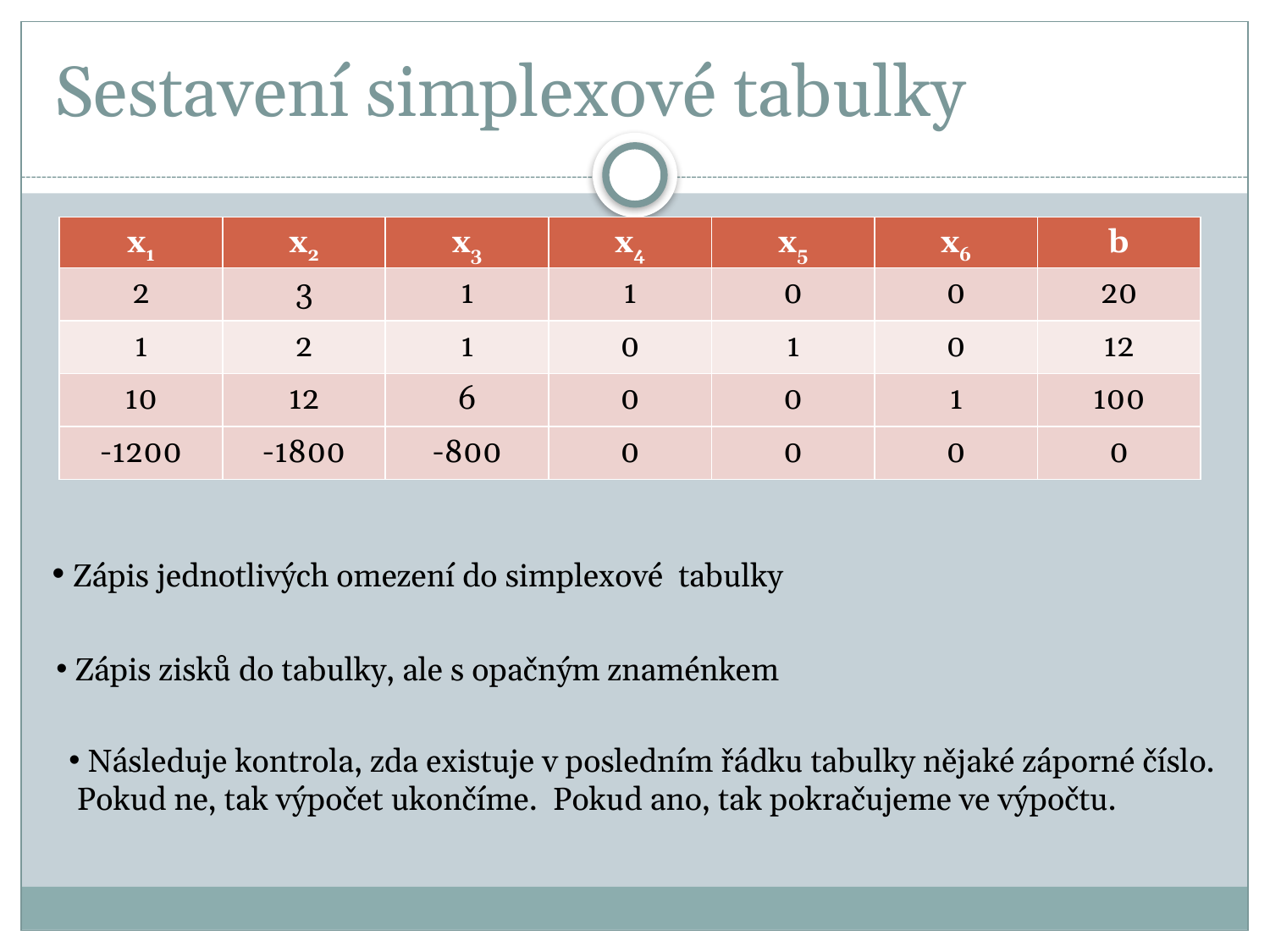

# Sestavení simplexové tabulky
| x1 | x2 | x3 | x4 | x5 | x6 | b |
| --- | --- | --- | --- | --- | --- | --- |
| 2 | 3 | 1 | 1 | 0 | 0 | 20 |
| --- | --- | --- | --- | --- | --- | --- |
| 1 | 2 | 1 | 0 | 1 | 0 | 12 |
| 10 | 12 | 6 | 0 | 0 | 1 | 100 |
| -1200 | -1800 | -800 | 0 | 0 | 0 | 0 |
| --- | --- | --- | --- | --- | --- | --- |
 Zápis jednotlivých omezení do simplexové  tabulky
 Zápis zisků do tabulky, ale s opačným znaménkem
 Následuje kontrola, zda existuje v posledním řádku tabulky nějaké záporné číslo.
 Pokud ne, tak výpočet ukončíme.  Pokud ano, tak pokračujeme ve výpočtu.